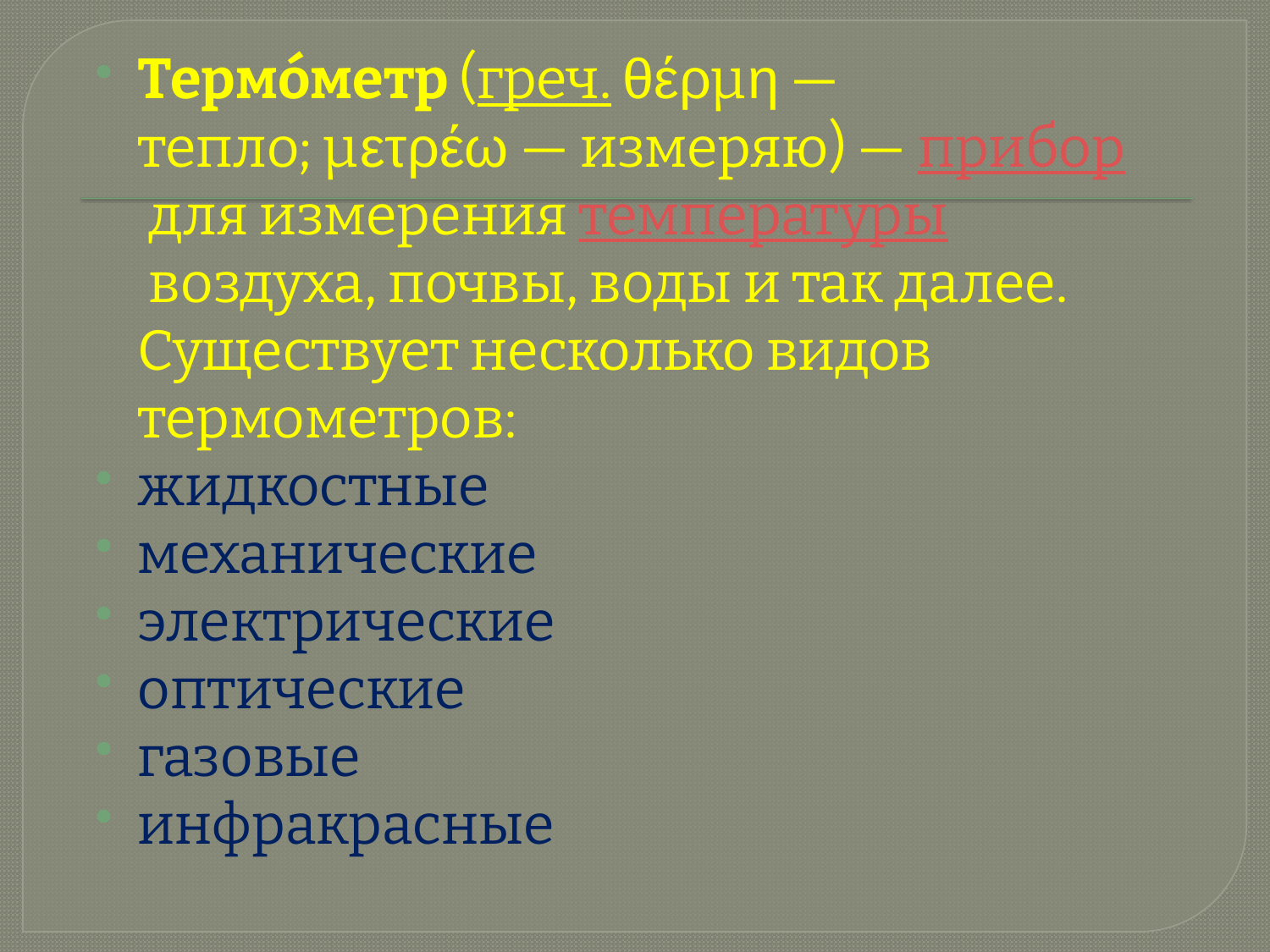

Термо́метр (греч. θέρμη — тепло; μετρέω — измеряю) — прибор для измерения температуры воздуха, почвы, воды и так далее. Существует несколько видов термометров:
жидкостные
механические
электрические
оптические
газовые
инфракрасные